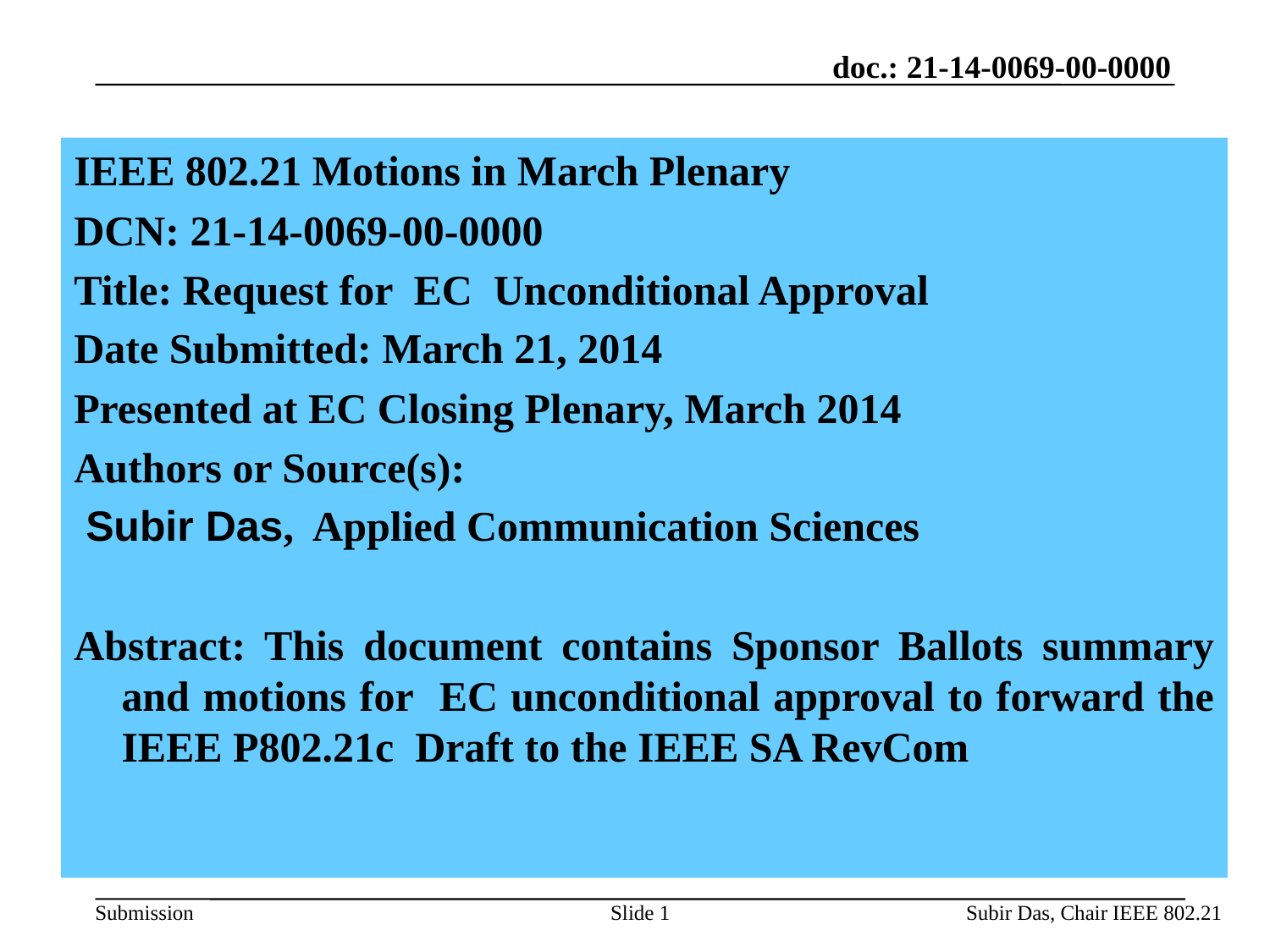

IEEE 802.21 Motions in March Plenary
DCN: 21-14-0069-00-0000
Title: Request for  EC  Unconditional Approval
Date Submitted: March 21, 2014
Presented at EC Closing Plenary, March 2014
Authors or Source(s):
 Subir Das,  Applied Communication Sciences

Abstract: This document contains Sponsor Ballots summary and motions for  EC unconditional approval to forward the IEEE P802.21c  Draft to the IEEE SA RevCom
1
Subir Das, Chair IEEE 802.21